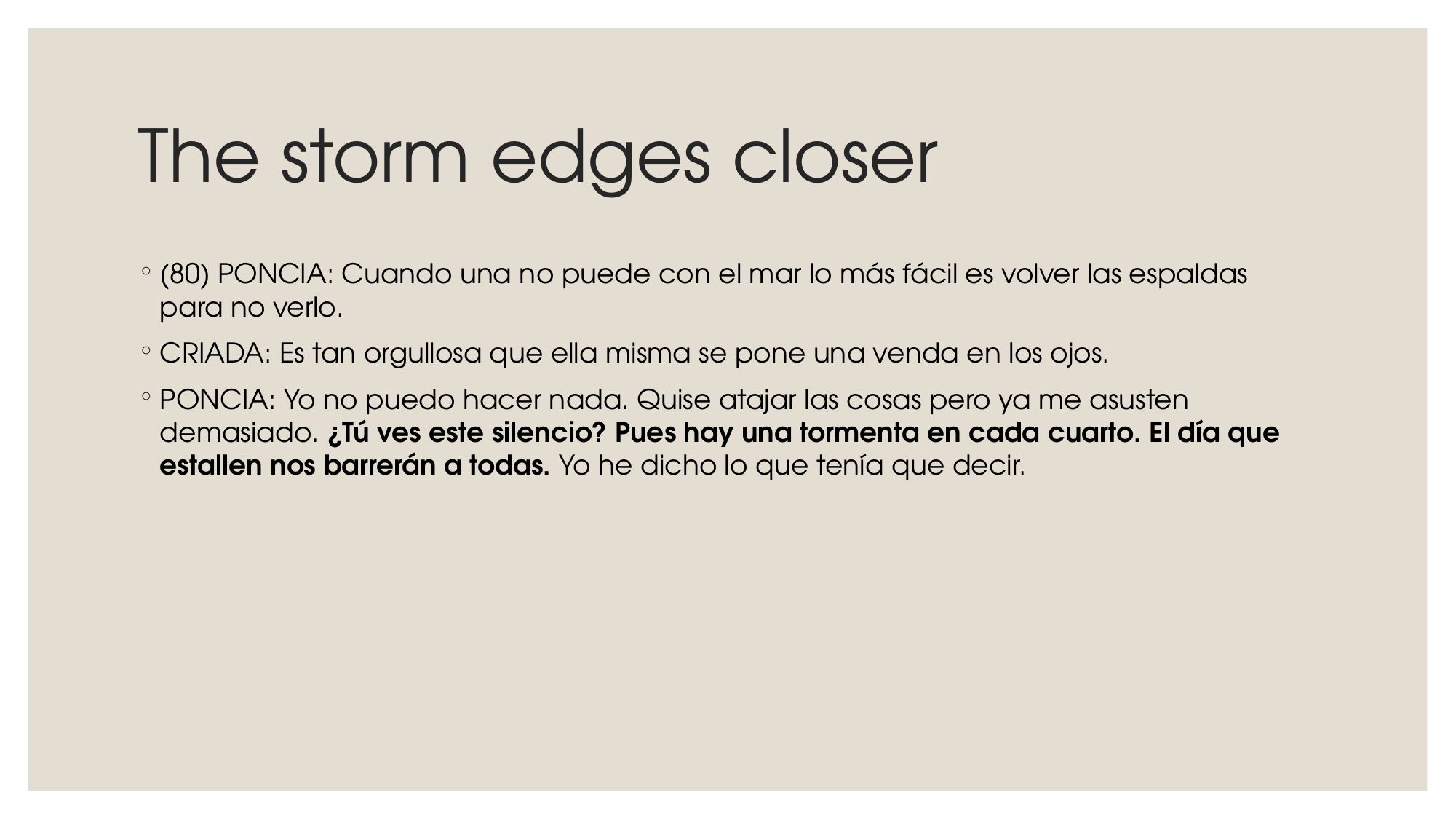

# The storm edges closer
(80) PONCIA: Cuando una no puede con el mar lo más fácil es volver las espaldas para no verlo.
CRIADA: Es tan orgullosa que ella misma se pone una venda en los ojos.
PONCIA: Yo no puedo hacer nada. Quise atajar las cosas pero ya me asusten demasiado. ¿Tú ves este silencio? Pues hay una tormenta en cada cuarto. El día que estallen nos barrerán a todas. Yo he dicho lo que tenía que decir.